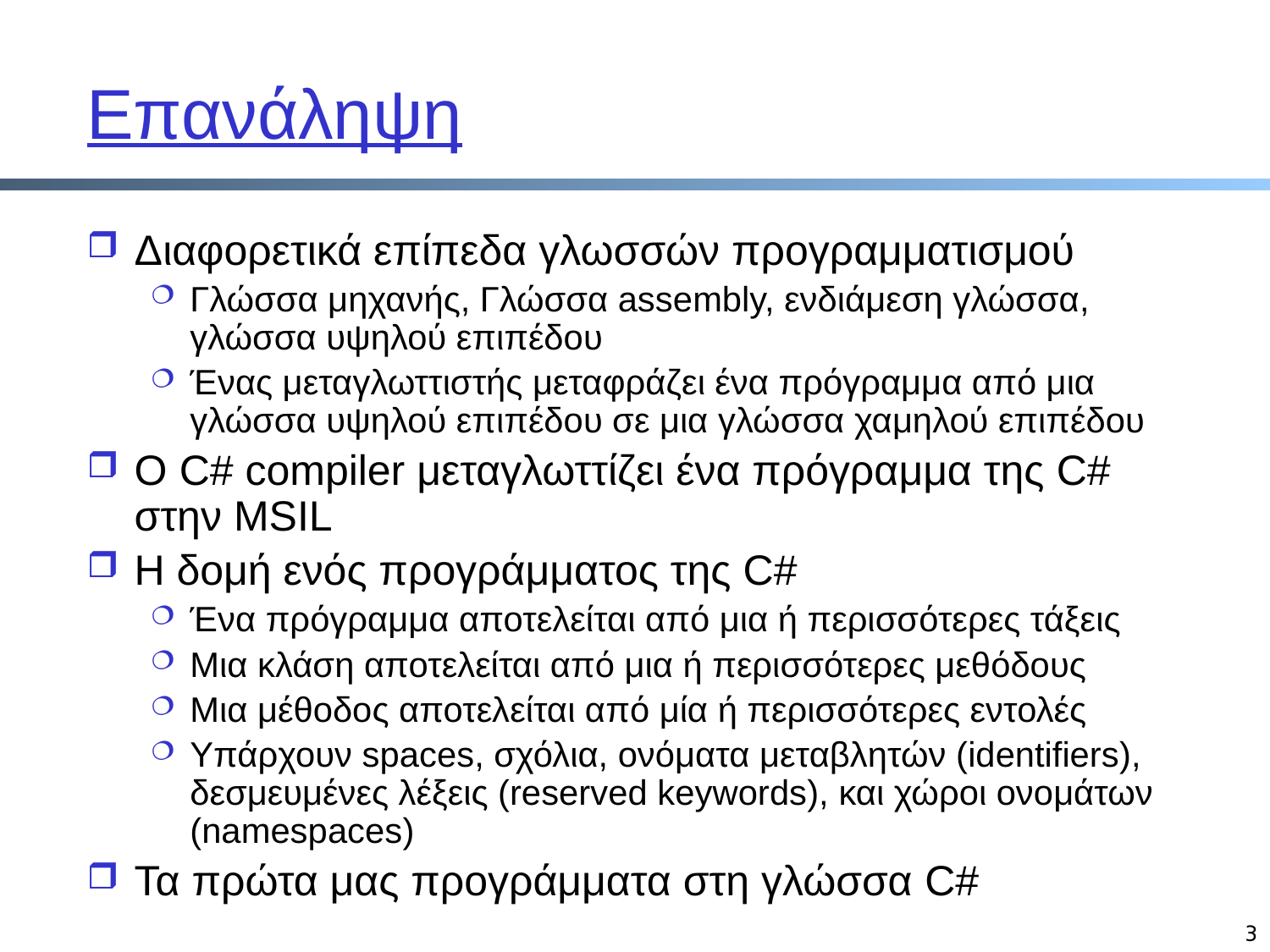

# Επανάληψη
Διαφορετικά επίπεδα γλωσσών προγραμματισμού
Γλώσσα μηχανής, Γλώσσα assembly, ενδιάμεση γλώσσα, γλώσσα υψηλού επιπέδου
Ένας μεταγλωττιστής μεταφράζει ένα πρόγραμμα από μια γλώσσα υψηλού επιπέδου σε μια γλώσσα χαμηλού επιπέδου
Ο C# compiler μεταγλωττίζει ένα πρόγραμμα της C# στην MSIL
Η δομή ενός προγράμματος της C#
Ένα πρόγραμμα αποτελείται από μια ή περισσότερες τάξεις
Μια κλάση αποτελείται από μια ή περισσότερες μεθόδους
Μια μέθοδος αποτελείται από μία ή περισσότερες εντολές
Υπάρχουν spaces, σχόλια, ονόματα μεταβλητών (identifiers), δεσμευμένες λέξεις (reserved keywords), και χώροι ονομάτων (namespaces)
Τα πρώτα μας προγράμματα στη γλώσσα C#
3